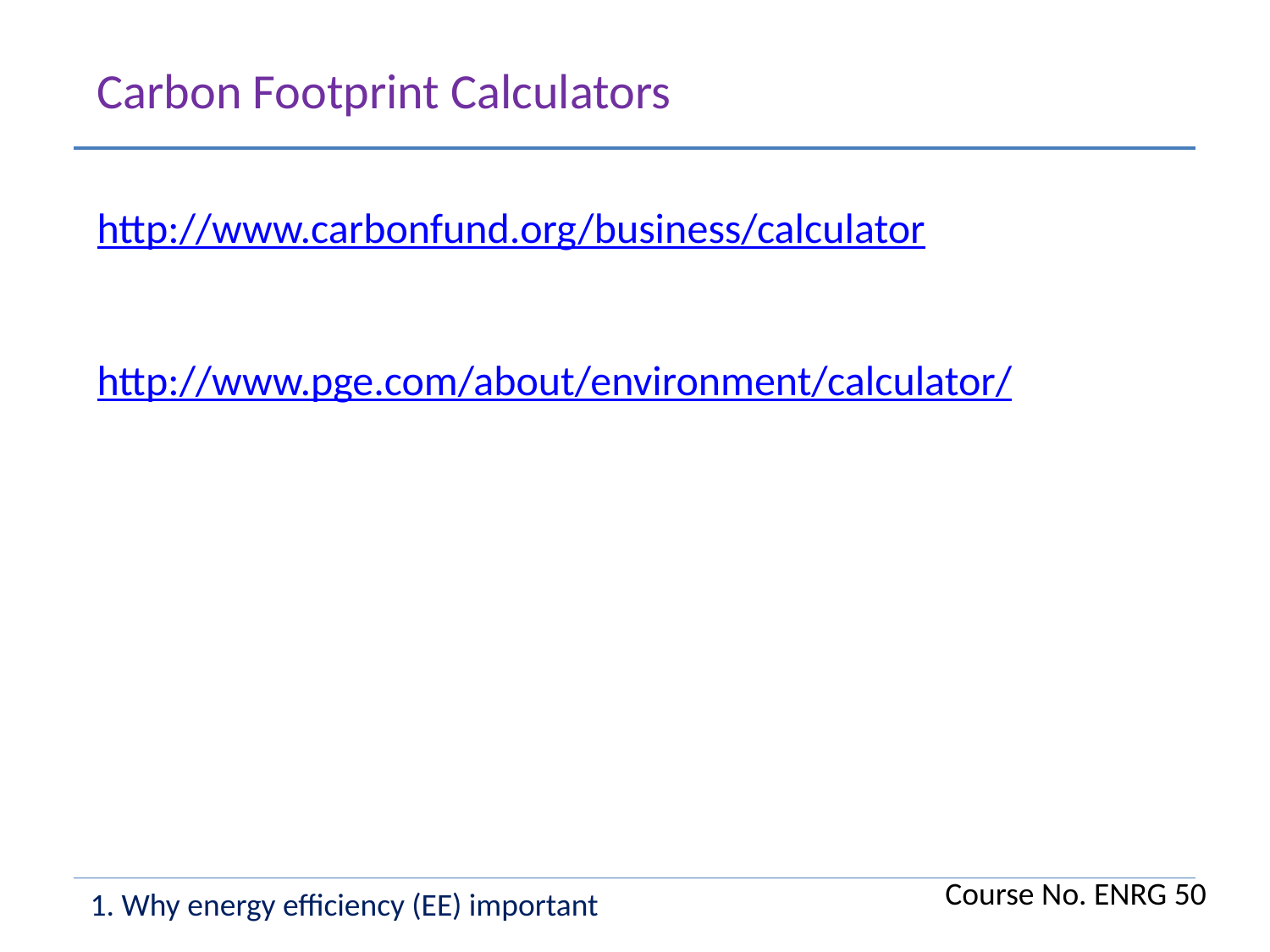

Carbon Footprint Calculators
http://www.carbonfund.org/business/calculator

http://www.pge.com/about/environment/calculator/

Course No. ENRG 50
1. Why energy efficiency (EE) important